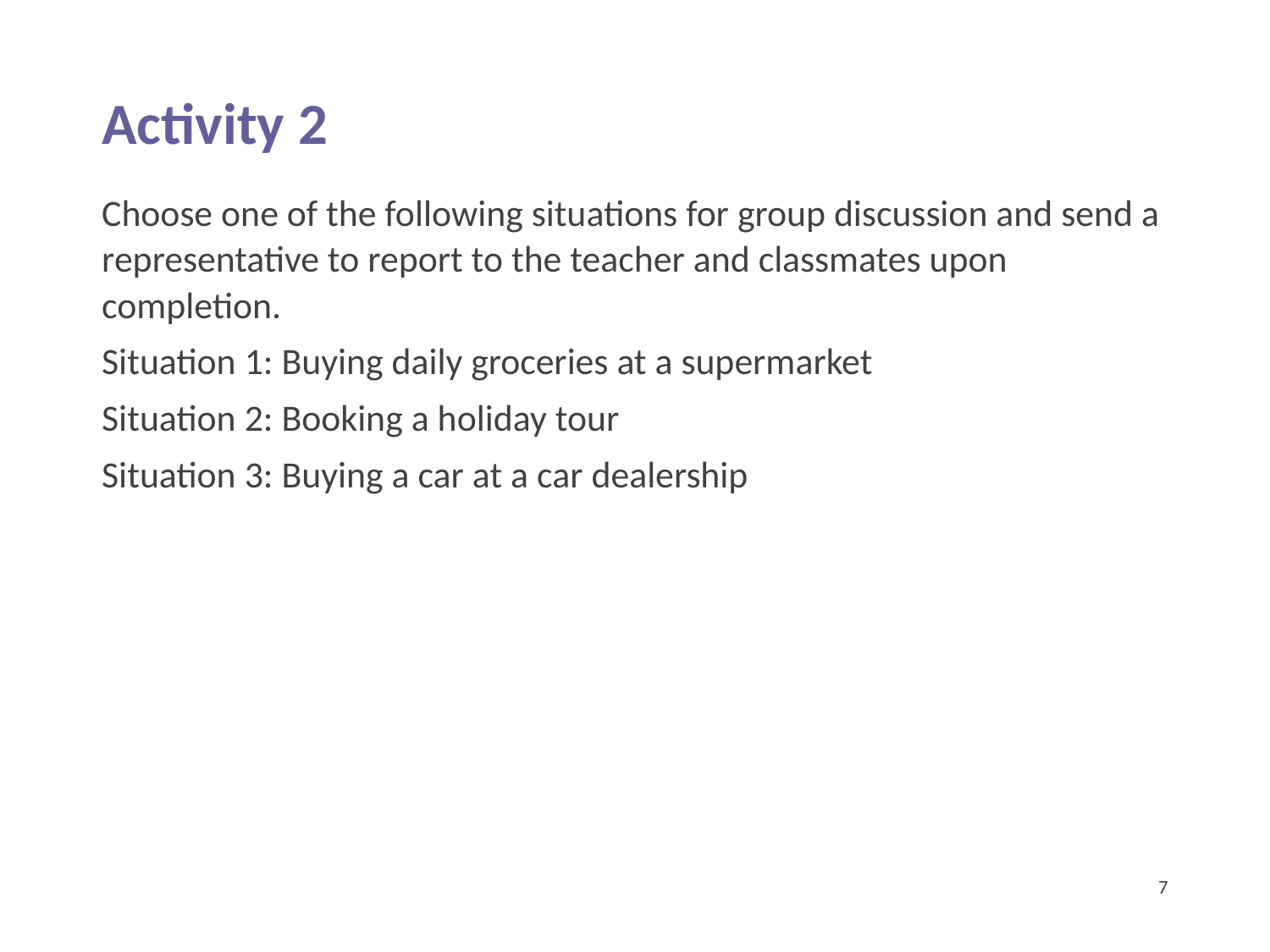

Activity 2
Choose one of the following situations for group discussion and send a representative to report to the teacher and classmates upon completion.
Situation 1: Buying daily groceries at a supermarket
Situation 2: Booking a holiday tour
Situation 3: Buying a car at a car dealership
7